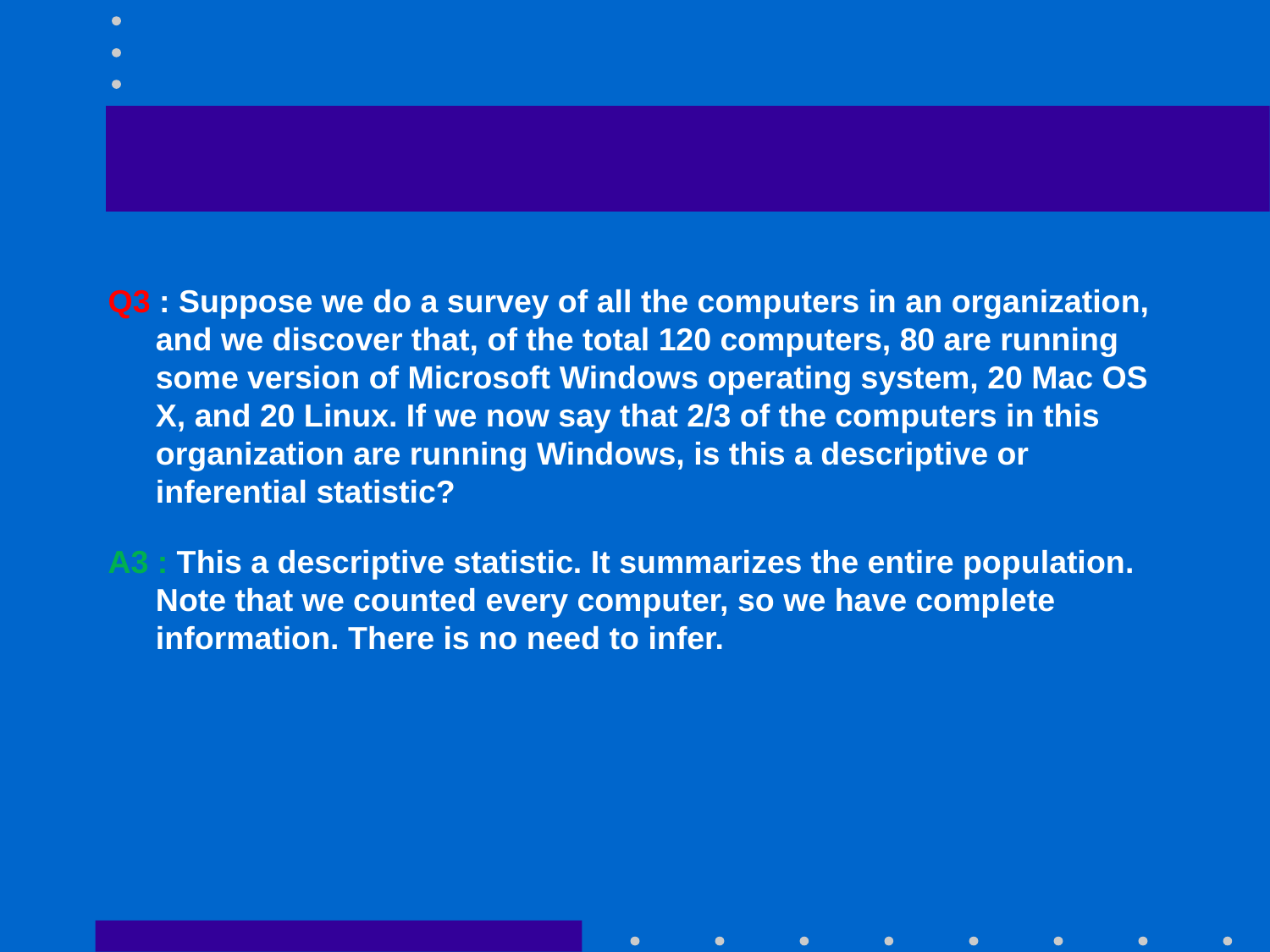

#
Q3 : Suppose we do a survey of all the computers in an organization, and we discover that, of the total 120 computers, 80 are running some version of Microsoft Windows operating system, 20 Mac OS X, and 20 Linux. If we now say that 2/3 of the computers in this organization are running Windows, is this a descriptive or inferential statistic?
A3 : This a descriptive statistic. It summarizes the entire population. Note that we counted every computer, so we have complete information. There is no need to infer.